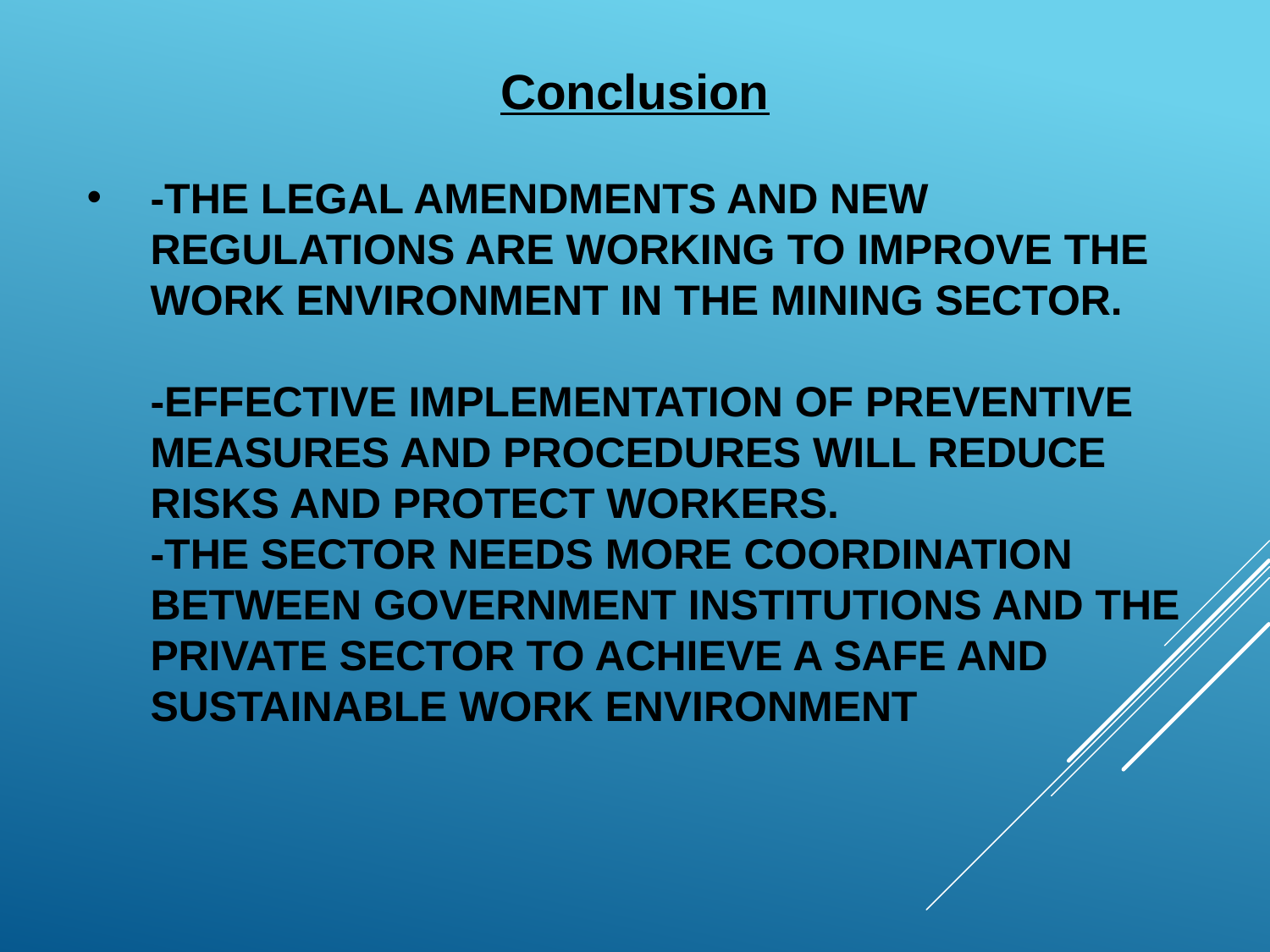

Conclusion

# -The legal amendments and new regulations are working to improve the work environment in the mining sector. -Effective implementation of preventive measures and procedures will reduce risks and protect workers. -The sector needs more coordination between government institutions and the private sector to achieve a safe and sustainable work environment